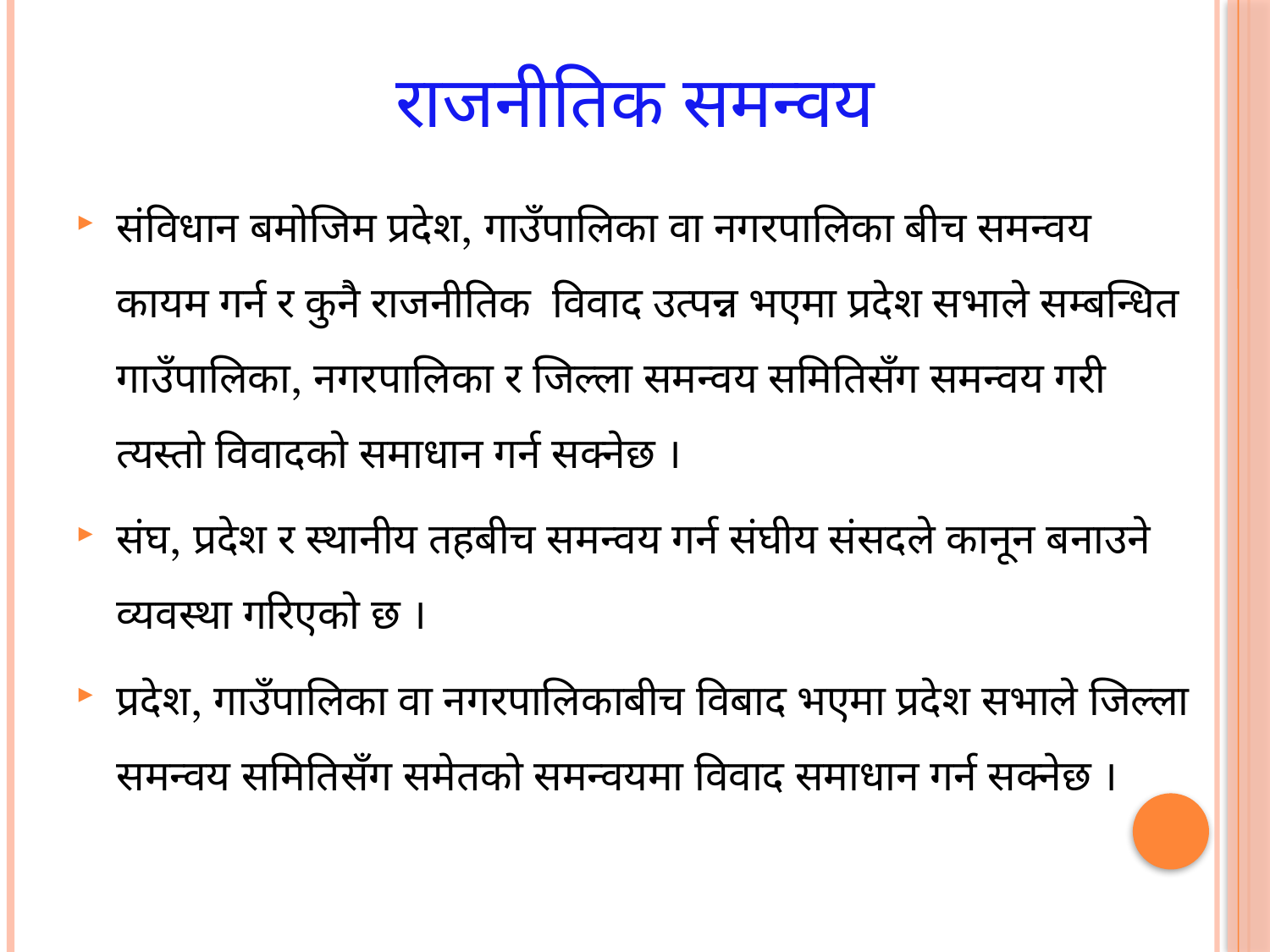

# राजनीतिक समन्वय
संविधान बमोजिम प्रदेश, गाउँपालिका वा नगरपालिका बीच समन्वय कायम गर्न र कुनै राजनीतिक  विवाद उत्पन्न भएमा प्रदेश सभाले सम्बन्धित गाउँपालिका, नगरपालिका र जिल्ला समन्वय समितिसँग समन्वय गरी त्यस्तो विवादको समाधान गर्न सक्नेछ ।
संघ, प्रदेश र स्थानीय तहबीच समन्वय गर्न संघीय संसदले कानून बनाउने व्यवस्था गरिएको छ ।
प्रदेश, गाउँपालिका वा नगरपालिकाबीच विबाद भएमा प्रदेश सभाले जिल्ला समन्वय समितिसँग समेतको समन्वयमा विवाद समाधान गर्न सक्नेछ ।